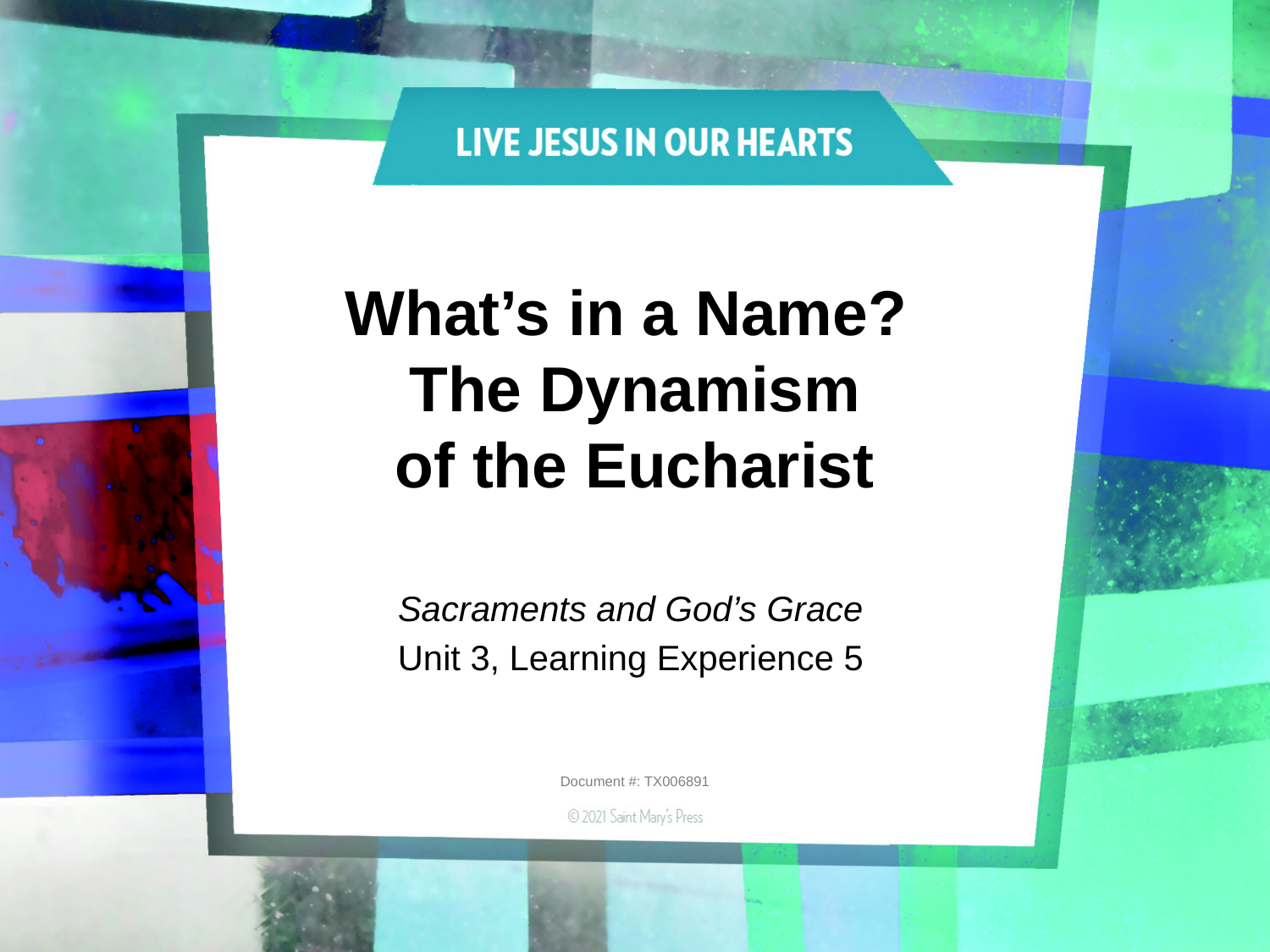

# What’s in a Name? The Dynamism of the Eucharist
Sacraments and God’s Grace
Unit 3, Learning Experience 5
Document #: TX006891